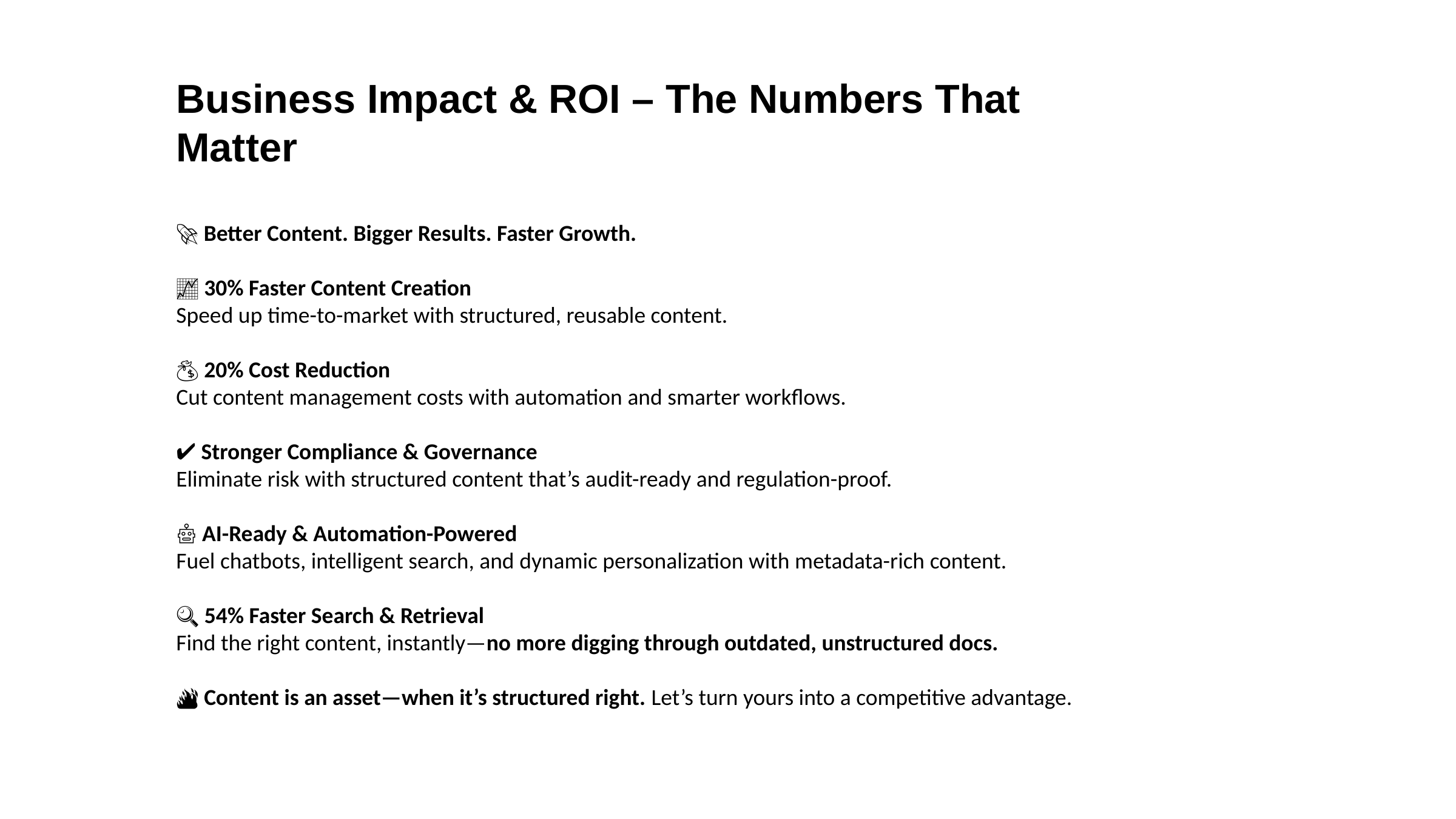

Business Impact & ROI – The Numbers That Matter
🚀 Better Content. Bigger Results. Faster Growth.

📈 30% Faster Content Creation
Speed up time-to-market with structured, reusable content.

💰 20% Cost Reduction
Cut content management costs with automation and smarter workflows.

✔️ Stronger Compliance & Governance
Eliminate risk with structured content that’s audit-ready and regulation-proof.

🤖 AI-Ready & Automation-Powered
Fuel chatbots, intelligent search, and dynamic personalization with metadata-rich content.

🔍 54% Faster Search & Retrieval
Find the right content, instantly—no more digging through outdated, unstructured docs.

🔥 Content is an asset—when it’s structured right. Let’s turn yours into a competitive advantage.